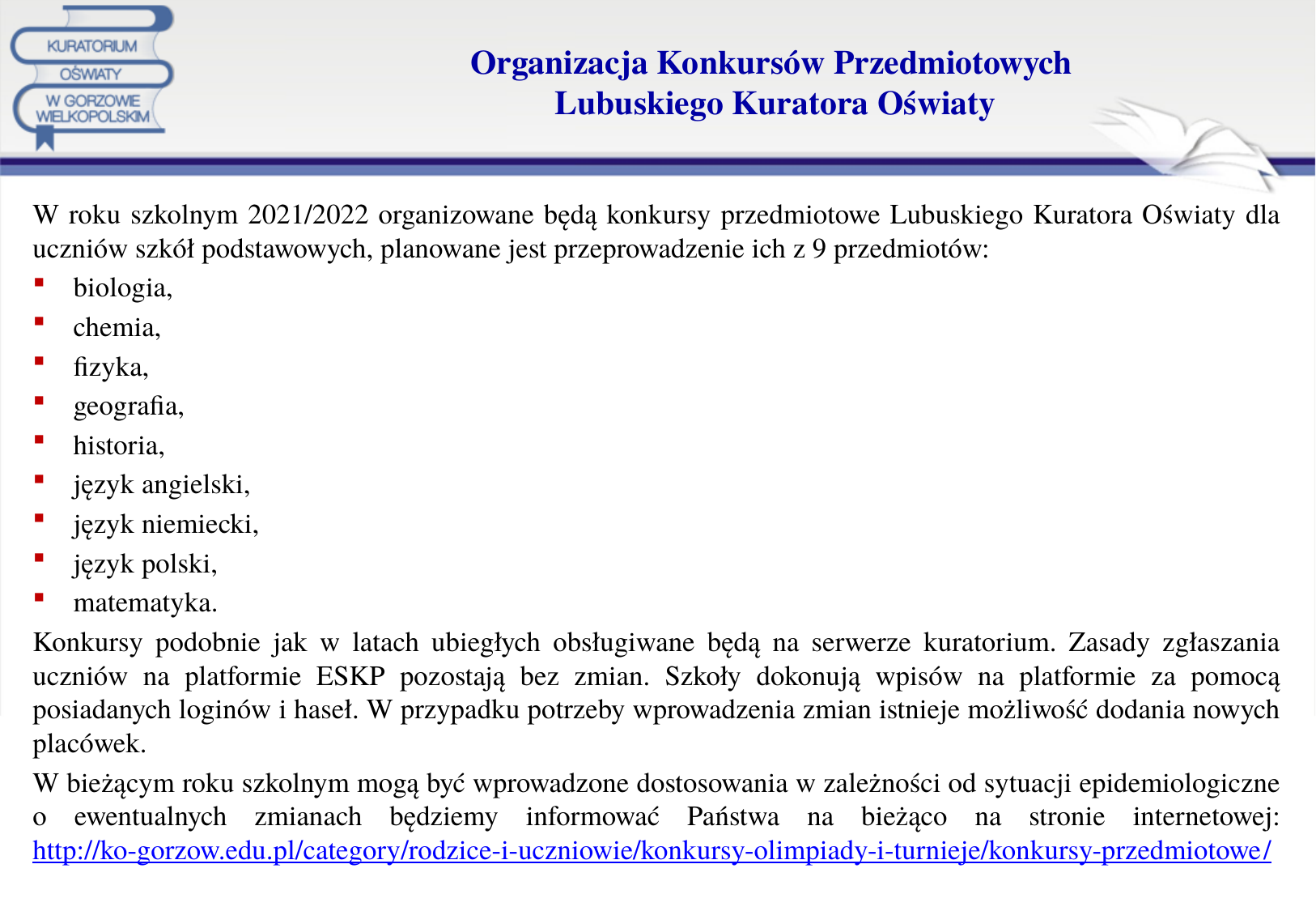

# Organizacja Konkursów Przedmiotowych Lubuskiego Kuratora Oświaty
W roku szkolnym 2021/2022 organizowane będą konkursy przedmiotowe Lubuskiego Kuratora Oświaty dla uczniów szkół podstawowych, planowane jest przeprowadzenie ich z 9 przedmiotów:
biologia,
chemia,
fizyka,
geografia,
historia,
język angielski,
język niemiecki,
język polski,
matematyka.
Konkursy podobnie jak w latach ubiegłych obsługiwane będą na serwerze kuratorium. Zasady zgłaszania uczniów na platformie ESKP pozostają bez zmian. Szkoły dokonują wpisów na platformie za pomocą posiadanych loginów i haseł. W przypadku potrzeby wprowadzenia zmian istnieje możliwość dodania nowych placówek.
W bieżącym roku szkolnym mogą być wprowadzone dostosowania w zależności od sytuacji epidemiologiczne o ewentualnych zmianach będziemy informować Państwa na bieżąco na stronie internetowej: http://ko-gorzow.edu.pl/category/rodzice-i-uczniowie/konkursy-olimpiady-i-turnieje/konkursy-przedmiotowe/